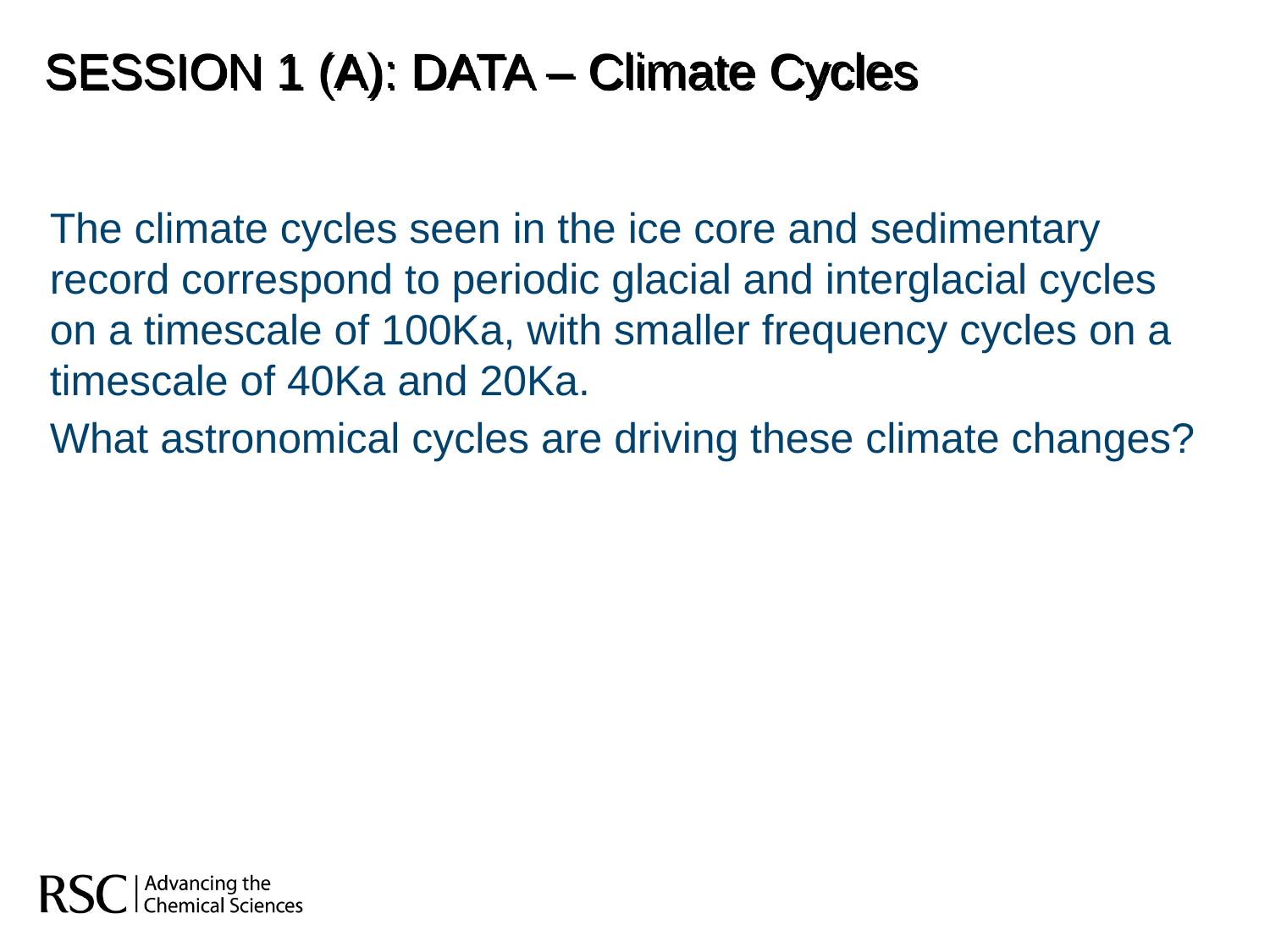

Session 1 (a): DATA – Climate Cycles
The climate cycles seen in the ice core and sedimentary record correspond to periodic glacial and interglacial cycles on a timescale of 100Ka, with smaller frequency cycles on a timescale of 40Ka and 20Ka.
What astronomical cycles are driving these climate changes?